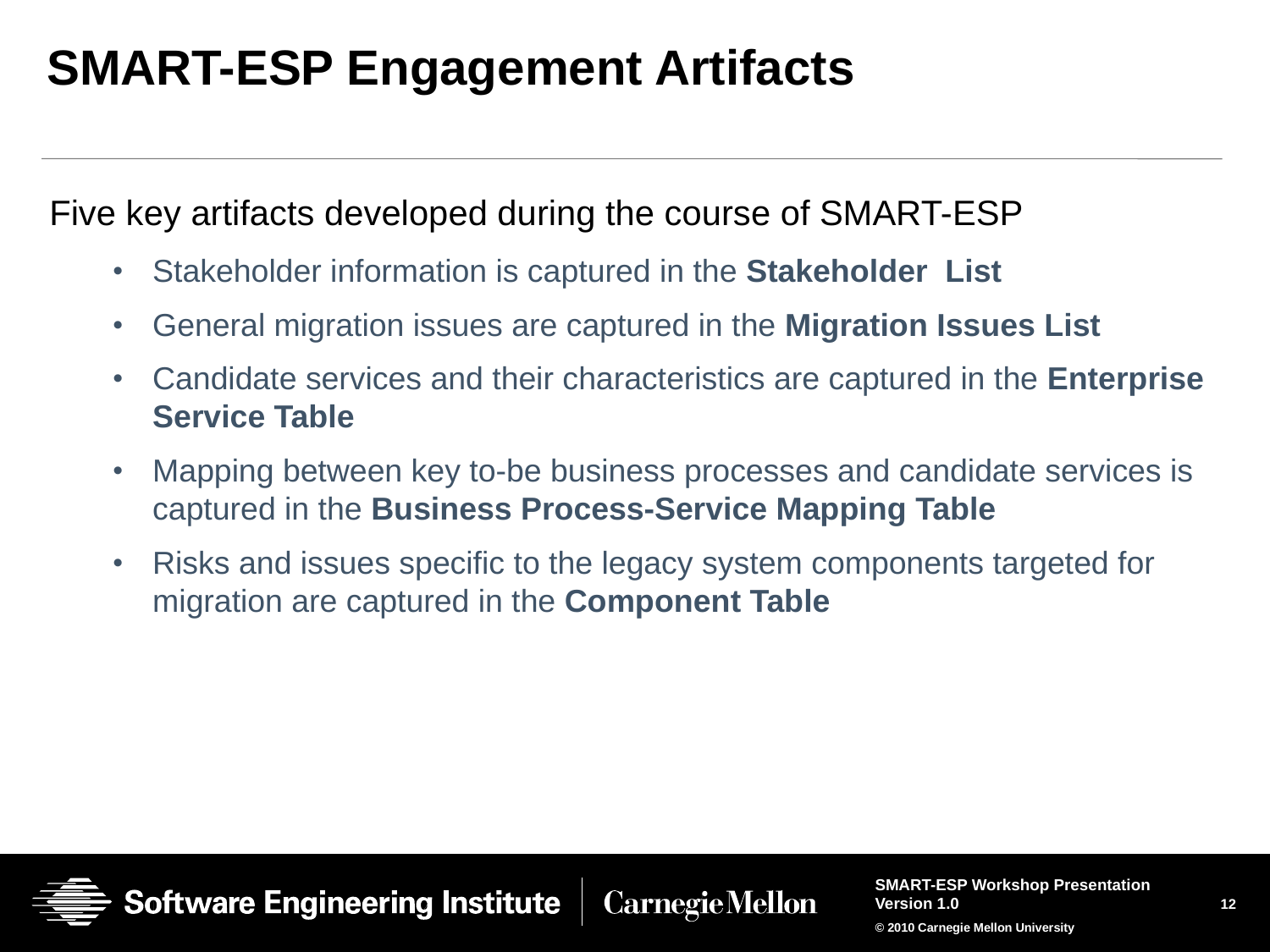

# SMART-ESP Engagement Artifacts
Five key artifacts developed during the course of SMART-ESP
Stakeholder information is captured in the Stakeholder  List
General migration issues are captured in the Migration Issues List
Candidate services and their characteristics are captured in the Enterprise Service Table
Mapping between key to-be business processes and candidate services is captured in the Business Process-Service Mapping Table
Risks and issues specific to the legacy system components targeted for migration are captured in the Component Table